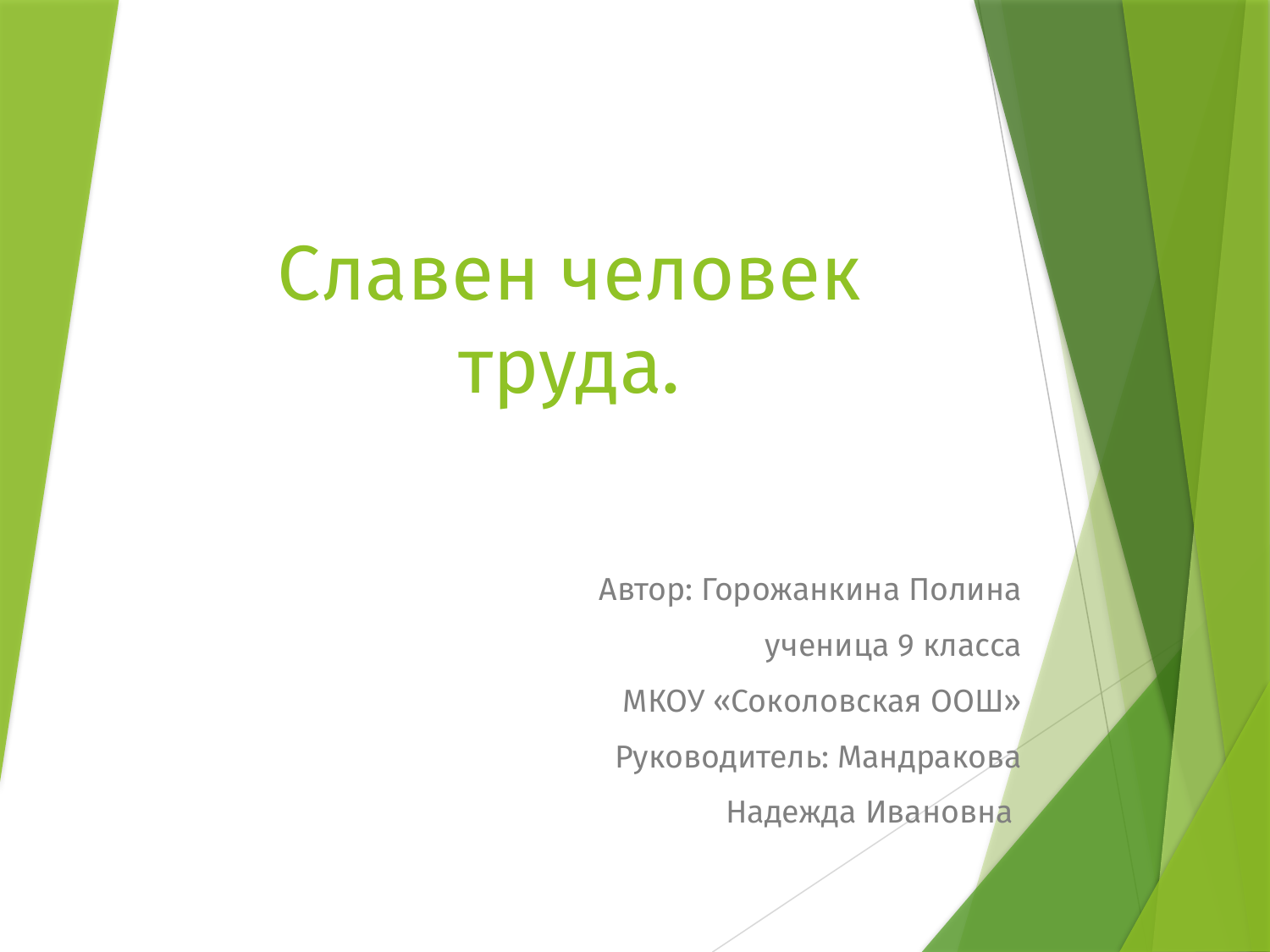

# Славен человек труда.
Автор: Горожанкина Полина
ученица 9 класса
МКОУ «Соколовская ООШ»
Руководитель: Мандракова
Надежда Ивановна